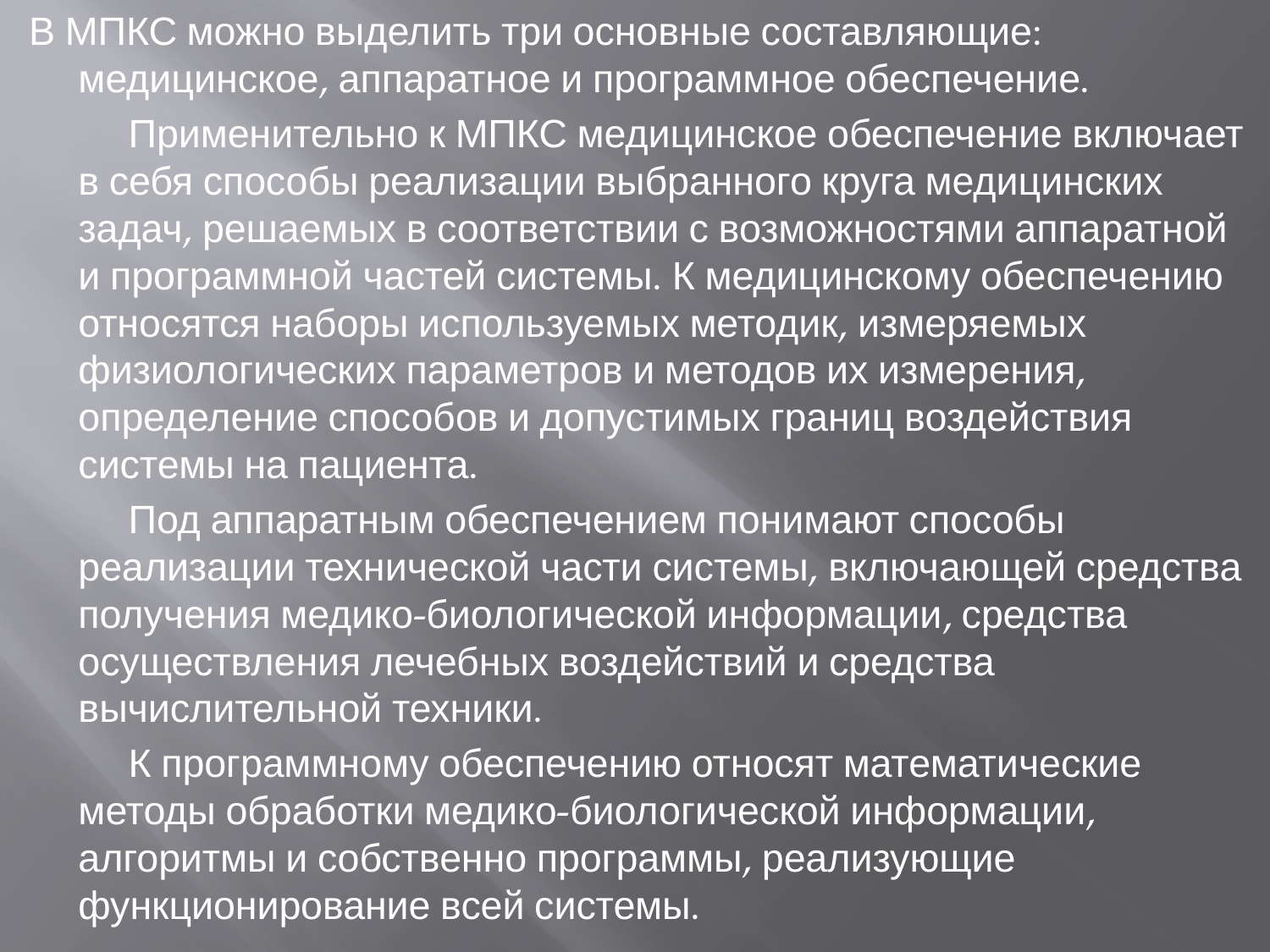

В МПКС можно выделить три основные составляющие: медицинское, аппаратное и программное обеспечение.
          Применительно к МПКС медицинское обеспечение включает в себя способы реализации выбранного круга медицинских задач, решаемых в соответствии с возможностями аппаратной и программной частей системы. К медицинскому обеспечению относятся наборы используемых методик, измеряемых физиологических параметров и методов их измерения, определение способов и допустимых границ воздействия системы на пациента.
          Под аппаратным обеспечением понимают способы реализации технической части системы, включающей средства получения медико-биологической информации, средства осуществления лечебных воздействий и средства вычислительной техники.
          К программному обеспечению относят математические методы обработки медико-биологической информации, алгоритмы и собственно программы, реализующие функционирование всей системы.